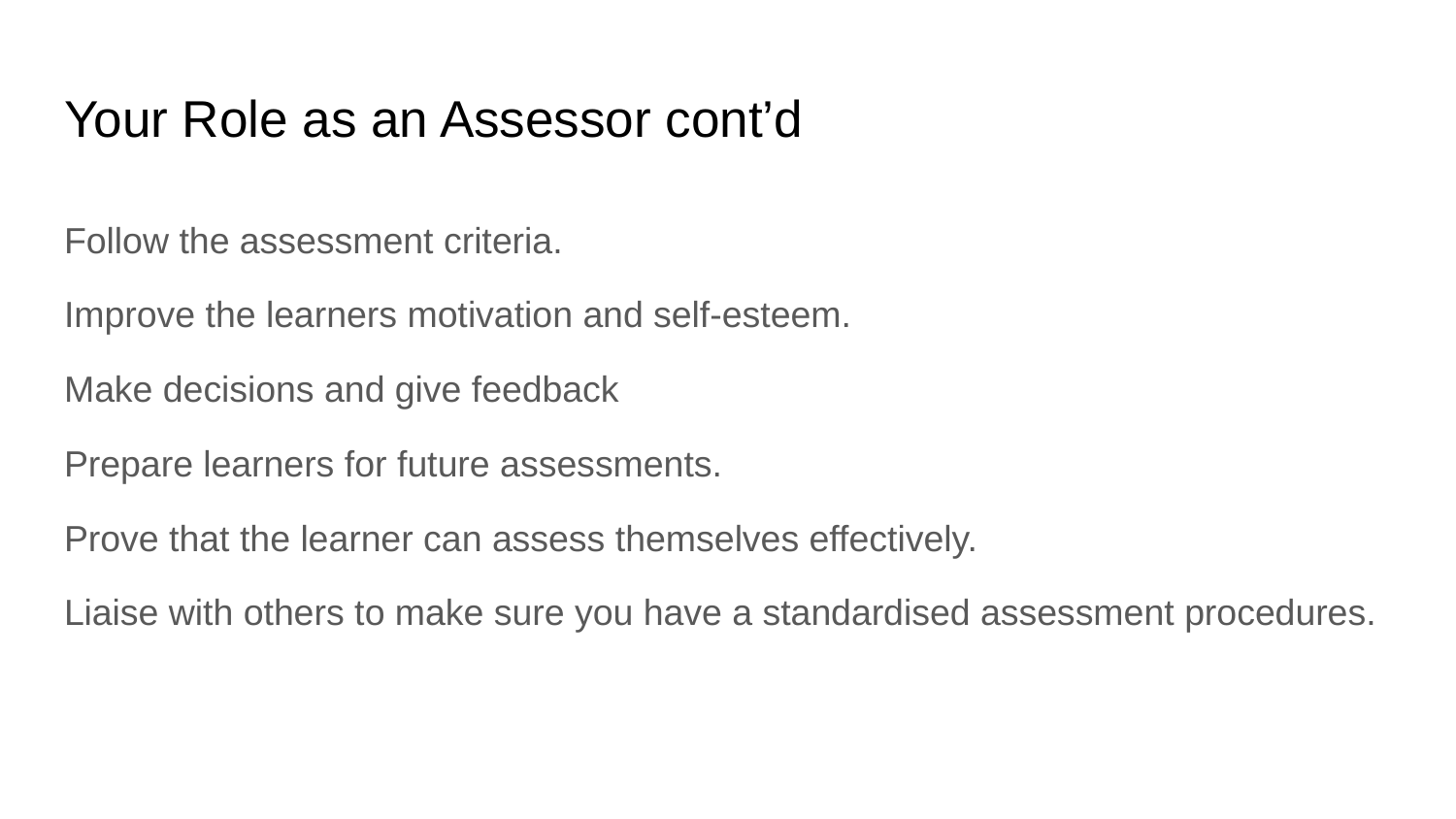

# Your Role as an Assessor cont’d
Follow the assessment criteria.
Improve the learners motivation and self-esteem.
Make decisions and give feedback
Prepare learners for future assessments.
Prove that the learner can assess themselves effectively.
Liaise with others to make sure you have a standardised assessment procedures.